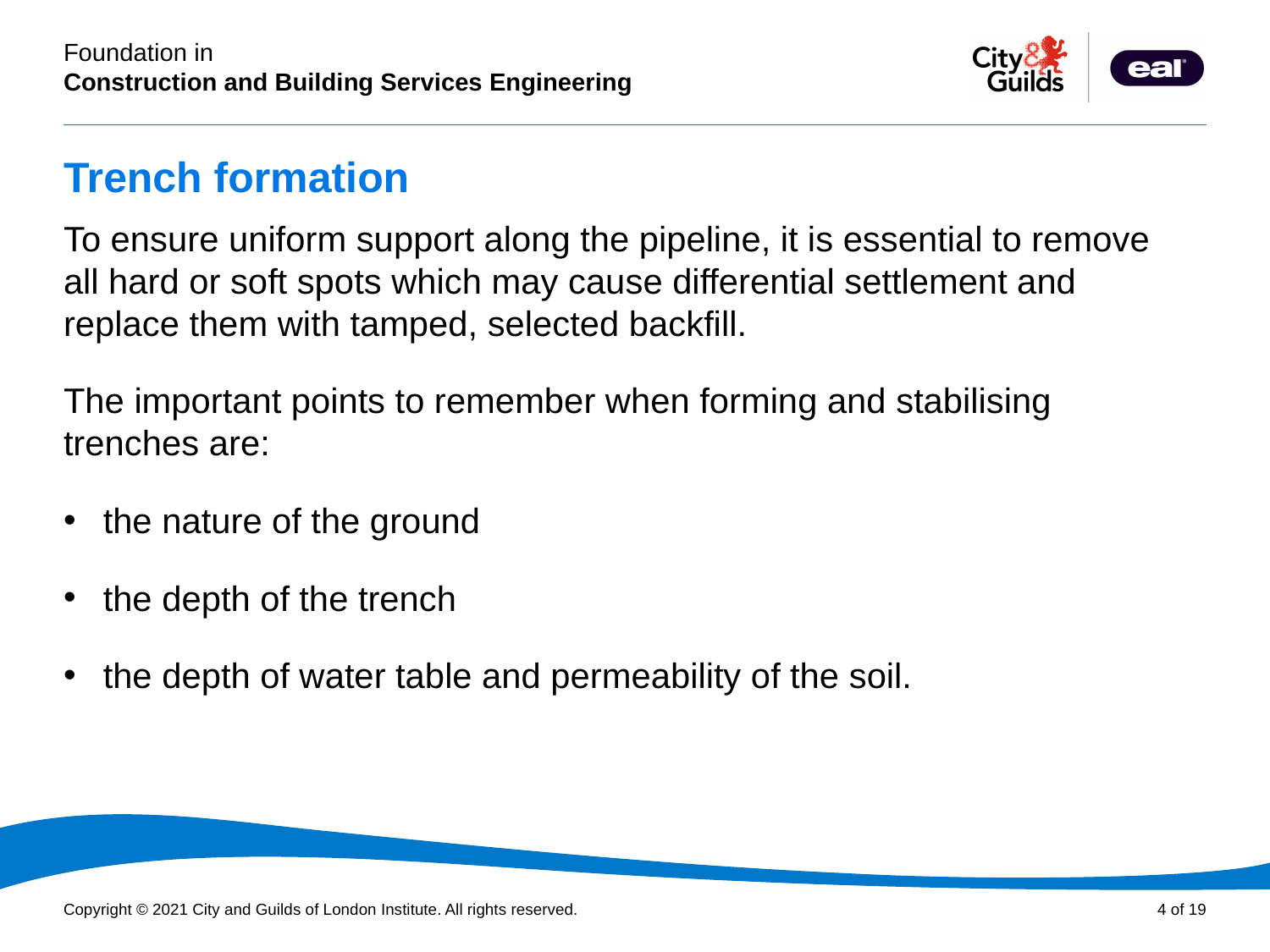

# Trench formation
To ensure uniform support along the pipeline, it is essential to remove all hard or soft spots which may cause differential settlement and replace them with tamped, selected backfill.
The important points to remember when forming and stabilising trenches are:
the nature of the ground
the depth of the trench
the depth of water table and permeability of the soil.